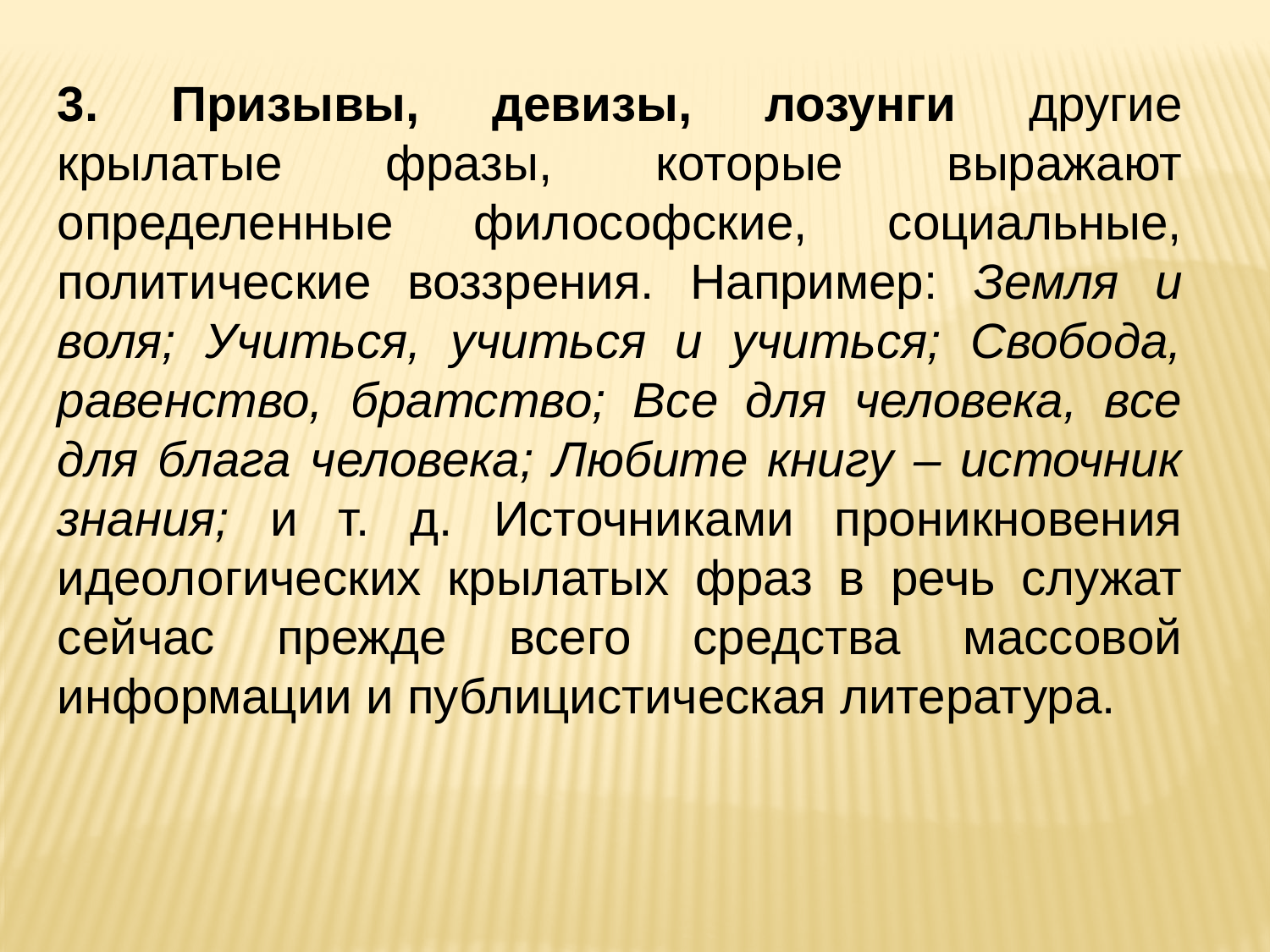

3. Призывы, девизы, лозунги другие крылатые фразы, которые выражают определенные философские, социальные, политические воззрения. Например: Земля и воля; Учиться, учиться и учиться; Свобода, равенство, братство; Все для человека, все для блага человека; Любите книгу – источник знания; и т. д. Источниками проникновения идеологических крылатых фраз в речь служат сейчас прежде всего средства массовой информации и публицистическая литература.